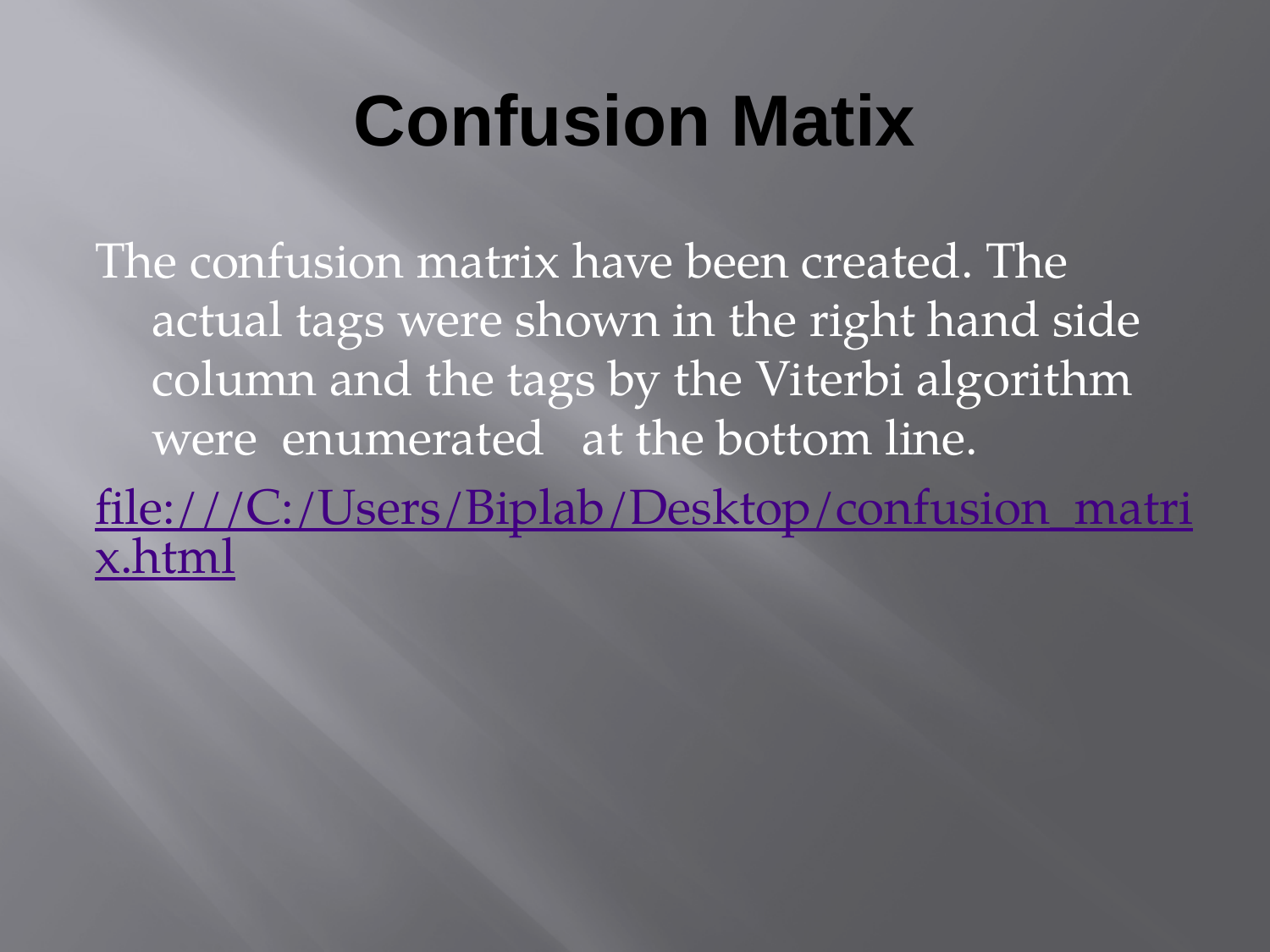

# Confusion Matix
The confusion matrix have been created. The actual tags were shown in the right hand side column and the tags by the Viterbi algorithm were  enumerated   at the bottom line.
file:///C:/Users/Biplab/Desktop/confusion_matrix.html